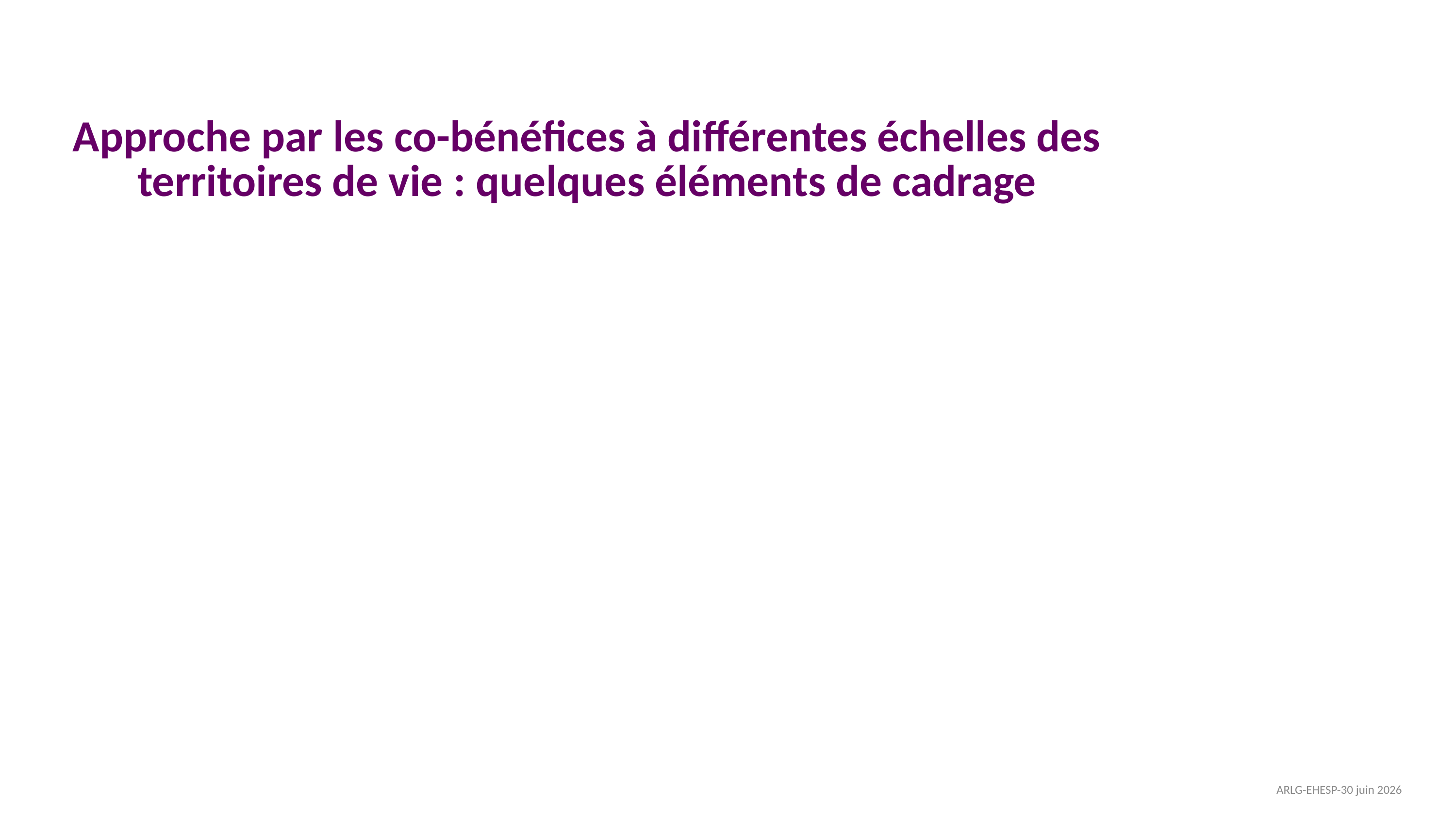

# Approche par les co-bénéfices à différentes échelles des territoires de vie : quelques éléments de cadrage

ARLG-EHESP-30 juin 2026